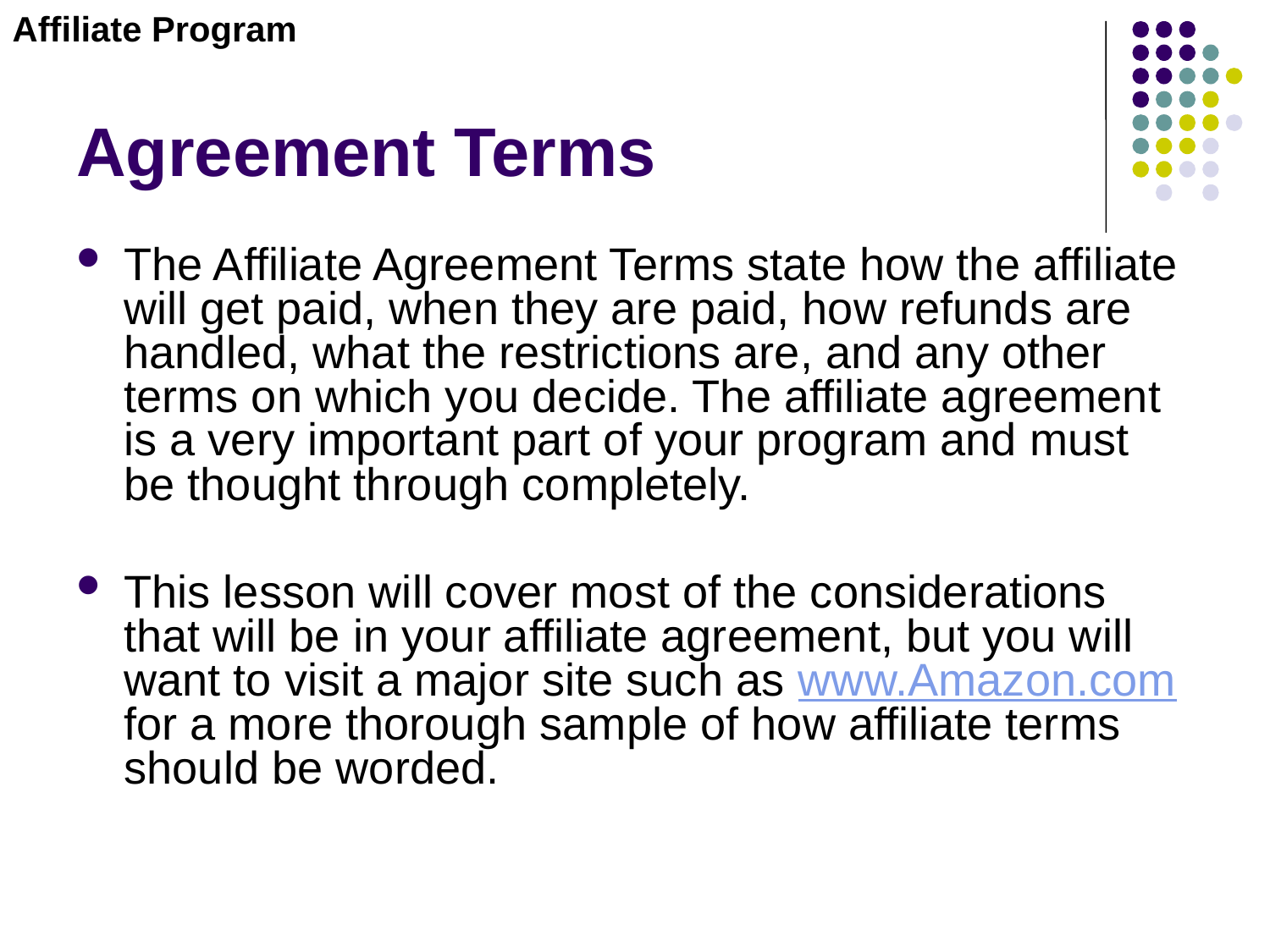

Affiliate Program
# Agreement Terms
The Affiliate Agreement Terms state how the affiliate will get paid, when they are paid, how refunds are handled, what the restrictions are, and any other terms on which you decide. The affiliate agreement is a very important part of your program and must be thought through completely.
This lesson will cover most of the considerations that will be in your affiliate agreement, but you will want to visit a major site such as www.Amazon.com for a more thorough sample of how affiliate terms should be worded.